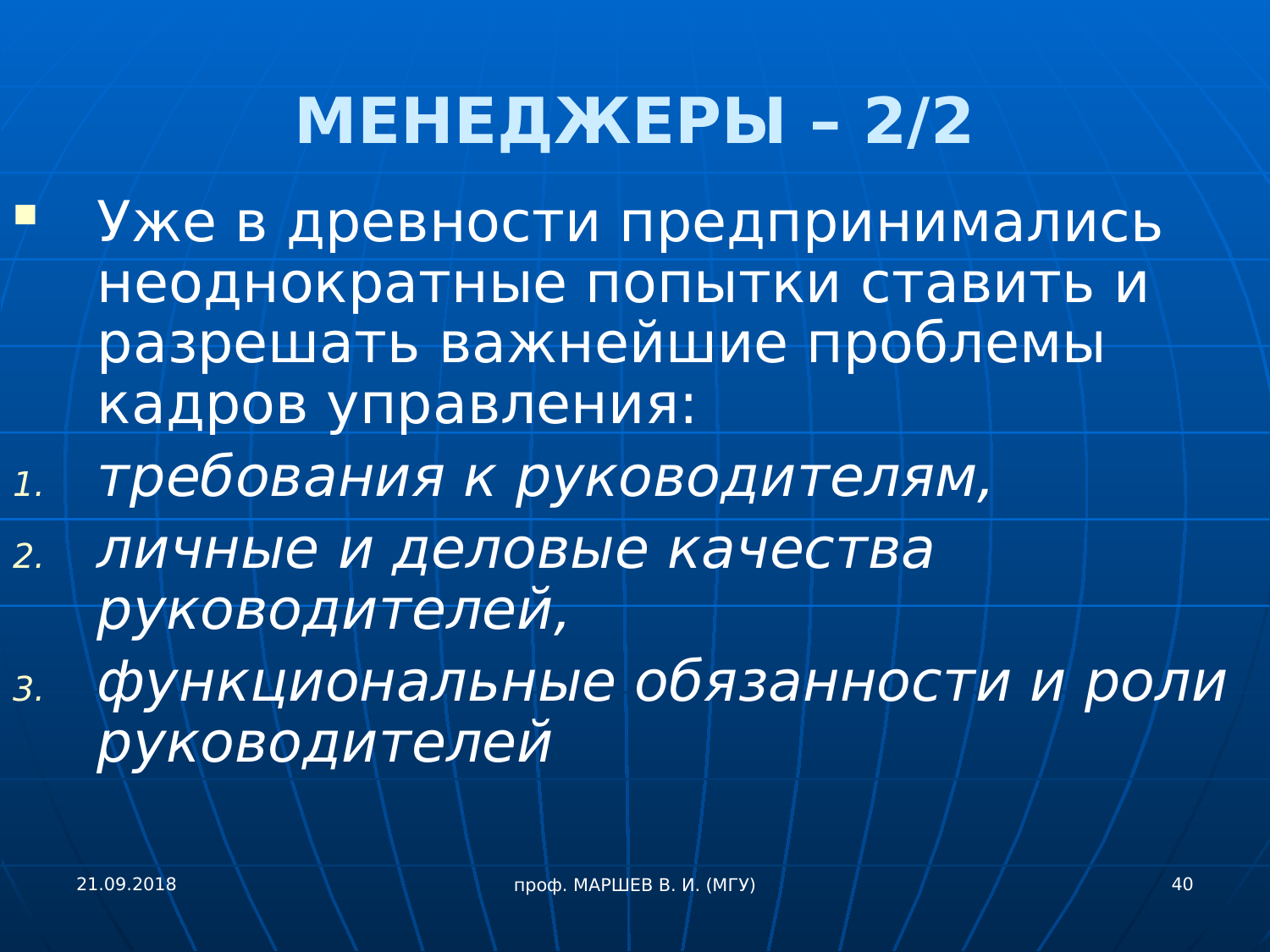

# МЕНЕДЖЕРЫ – 2/2
Уже в древности предпринимались неоднократные попытки ставить и разрешать важнейшие проблемы кадров управления:
требования к руководителям,
личные и деловые качества руководителей,
функциональные обязанности и роли руководителей
21.09.2018
40
проф. МАРШЕВ В. И. (МГУ)